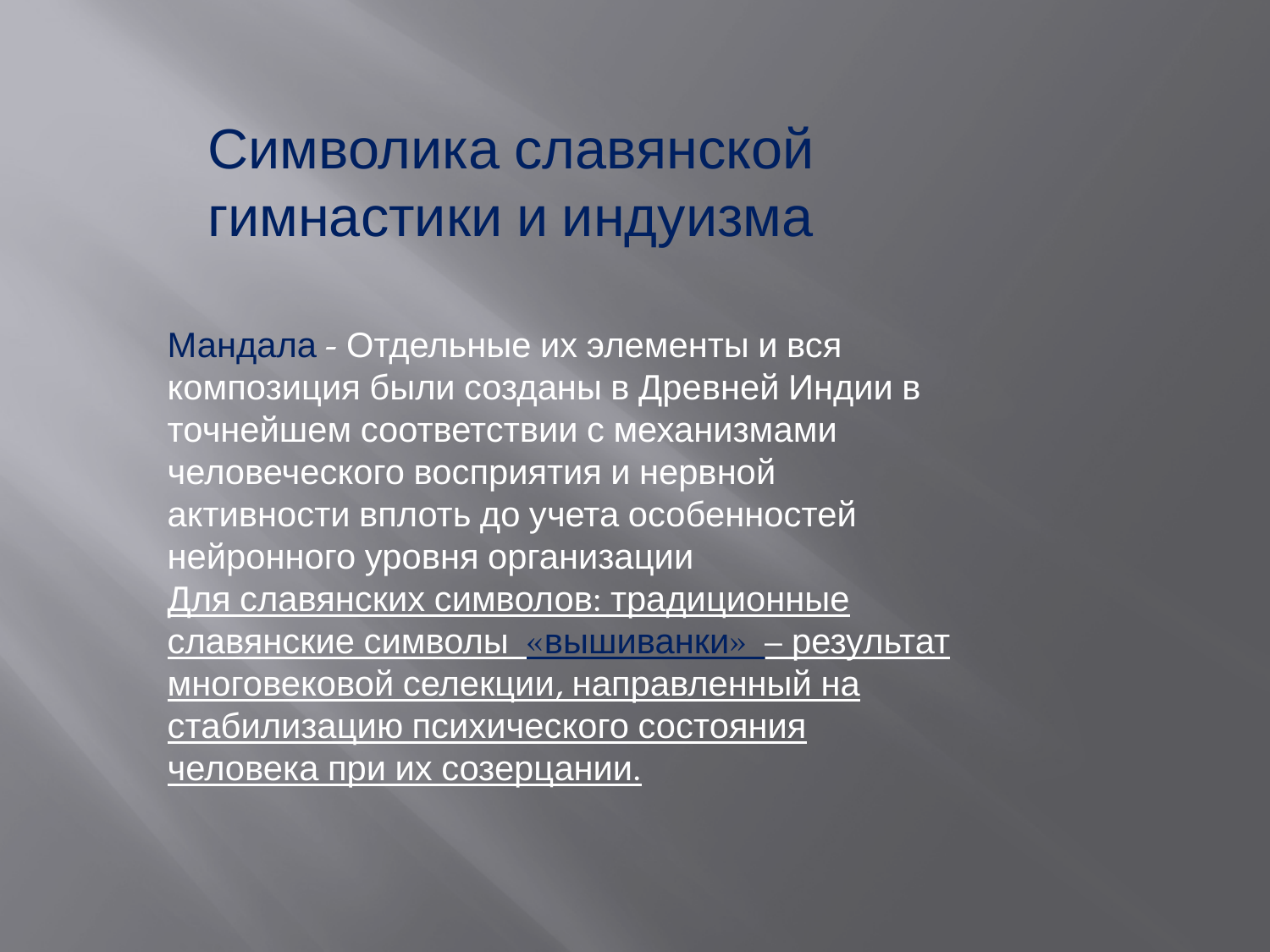

Символика славянской гимнастики и индуизма
Мандала - Отдельные их элементы и вся композиция были созданы в Древней Индии в точнейшем соответствии с механизмами человеческого восприятия и нервной активности вплоть до учета особенностей нейронного уровня организации
Для славянских символов: традиционные славянские символы  «вышиванки»  – результат многовековой селекции, направленный на стабилизацию психического состояния человека при их созерцании.